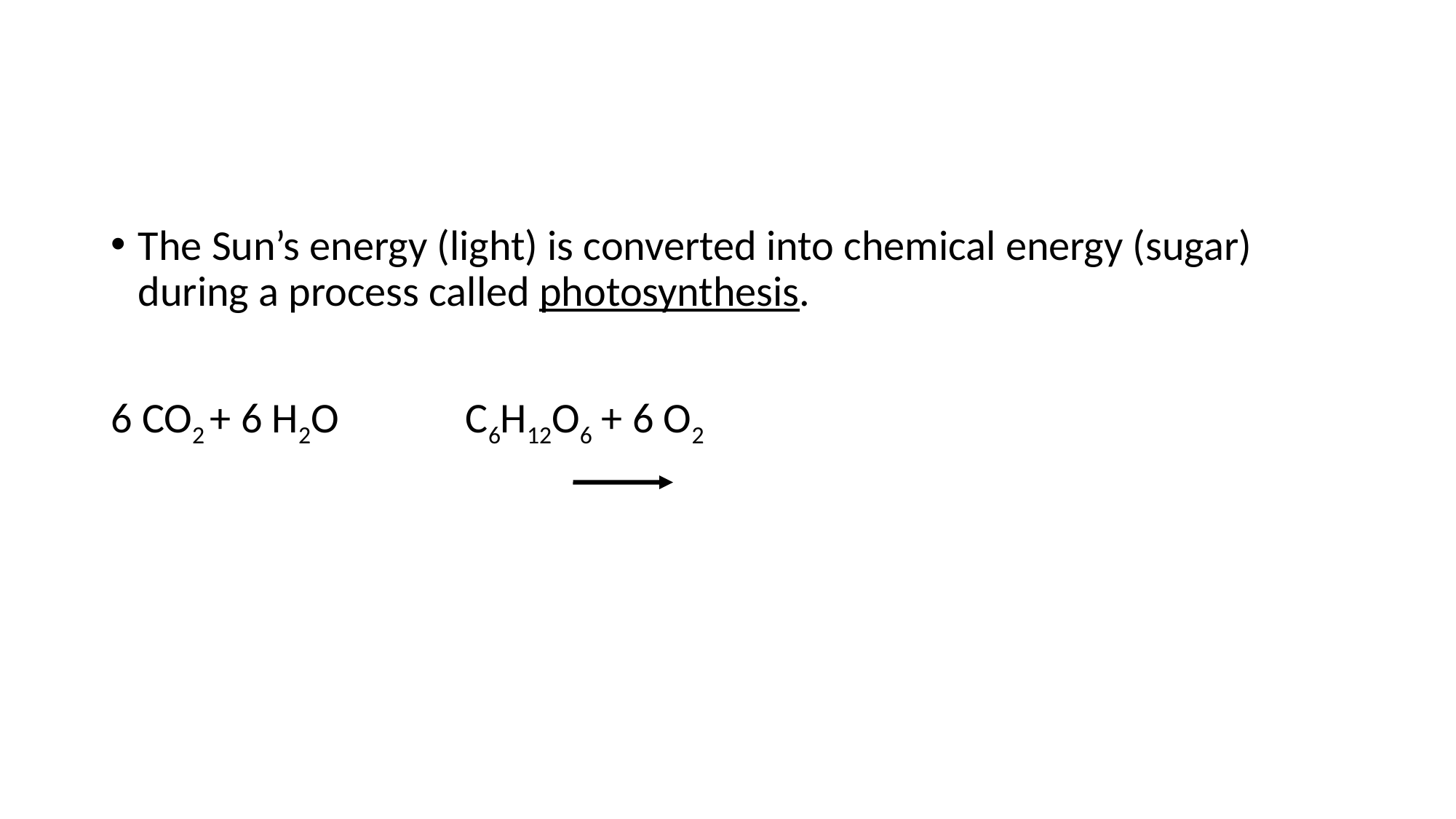

#
The Sun’s energy (light) is converted into chemical energy (sugar) during a process called photosynthesis.

6 CO2 + 6 H2O 		C6H12O6 + 6 O2